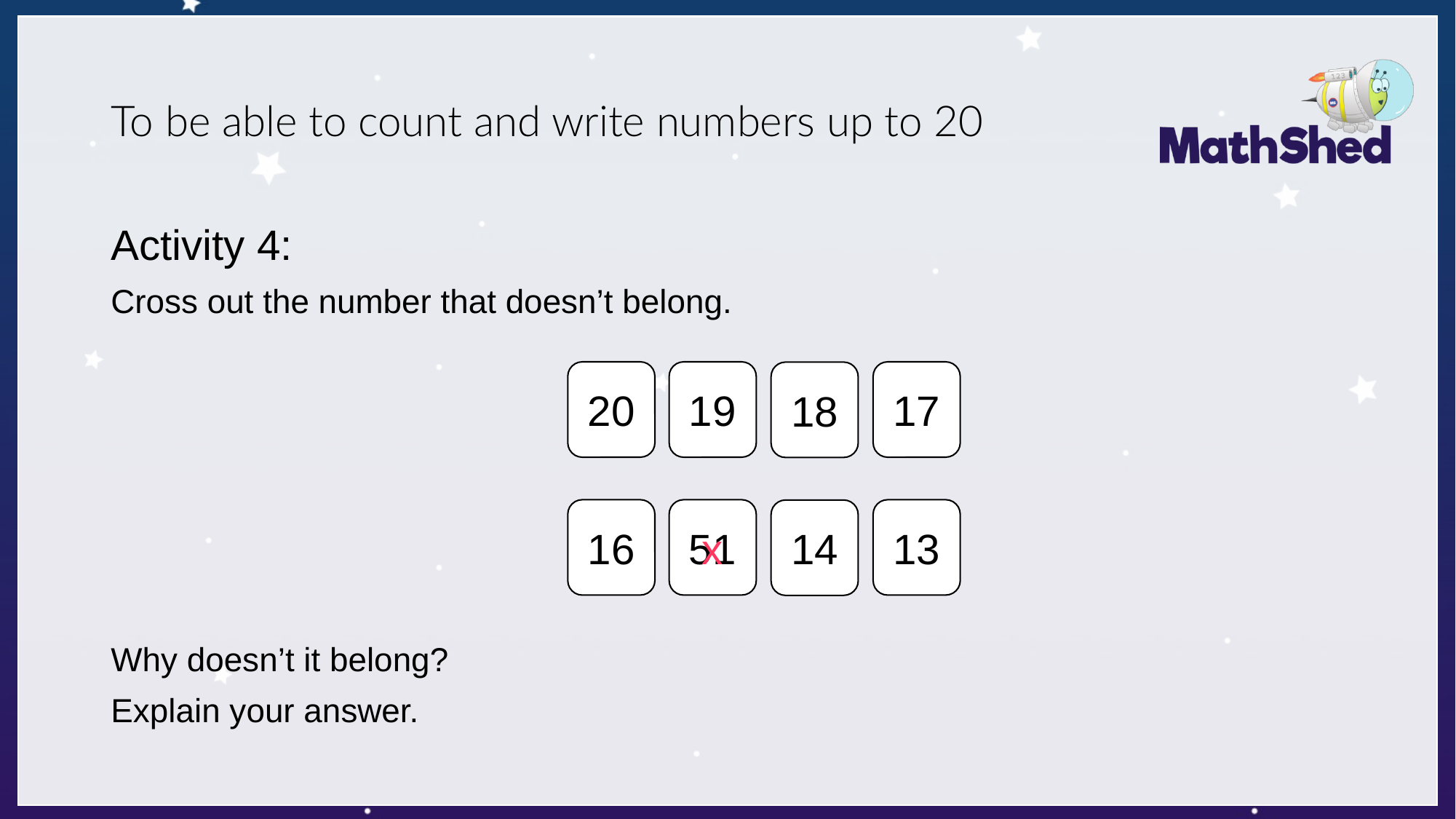

# To be able to count and write numbers up to 20
Activity 4:
Cross out the number that doesn’t belong.

Why doesn’t it belong?
Explain your answer.

17
19
20
18
x

13
51
16
14